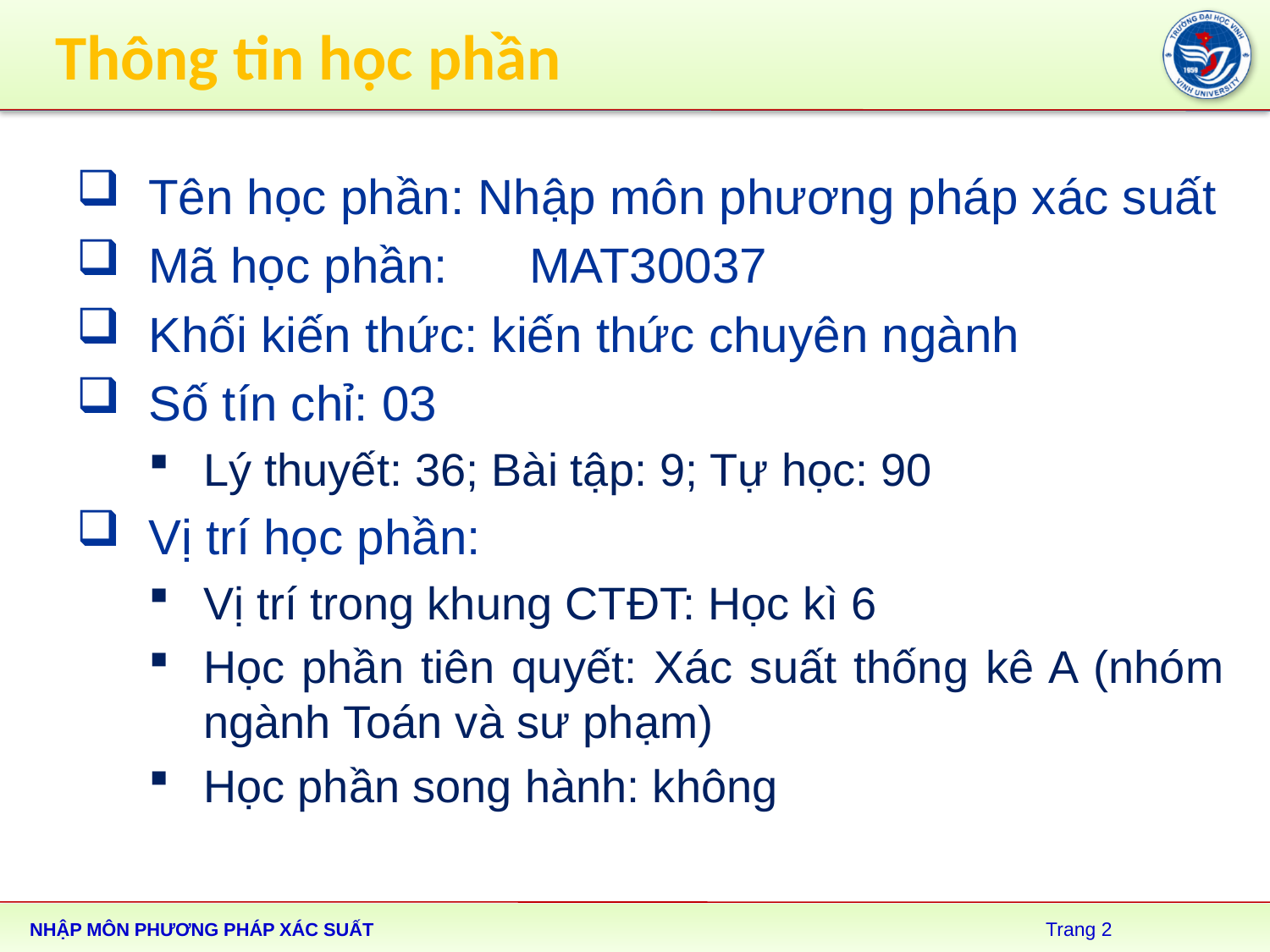

# Thông tin học phần
Tên học phần: Nhập môn phương pháp xác suất
Mã học phần:	MAT30037
Khối kiến thức: kiến thức chuyên ngành
Số tín chỉ: 03
Lý thuyết: 36; Bài tập: 9; Tự học: 90
Vị trí học phần:
Vị trí trong khung CTĐT: Học kì 6
Học phần tiên quyết: Xác suất thống kê A (nhóm ngành Toán và sư phạm)
Học phần song hành: không